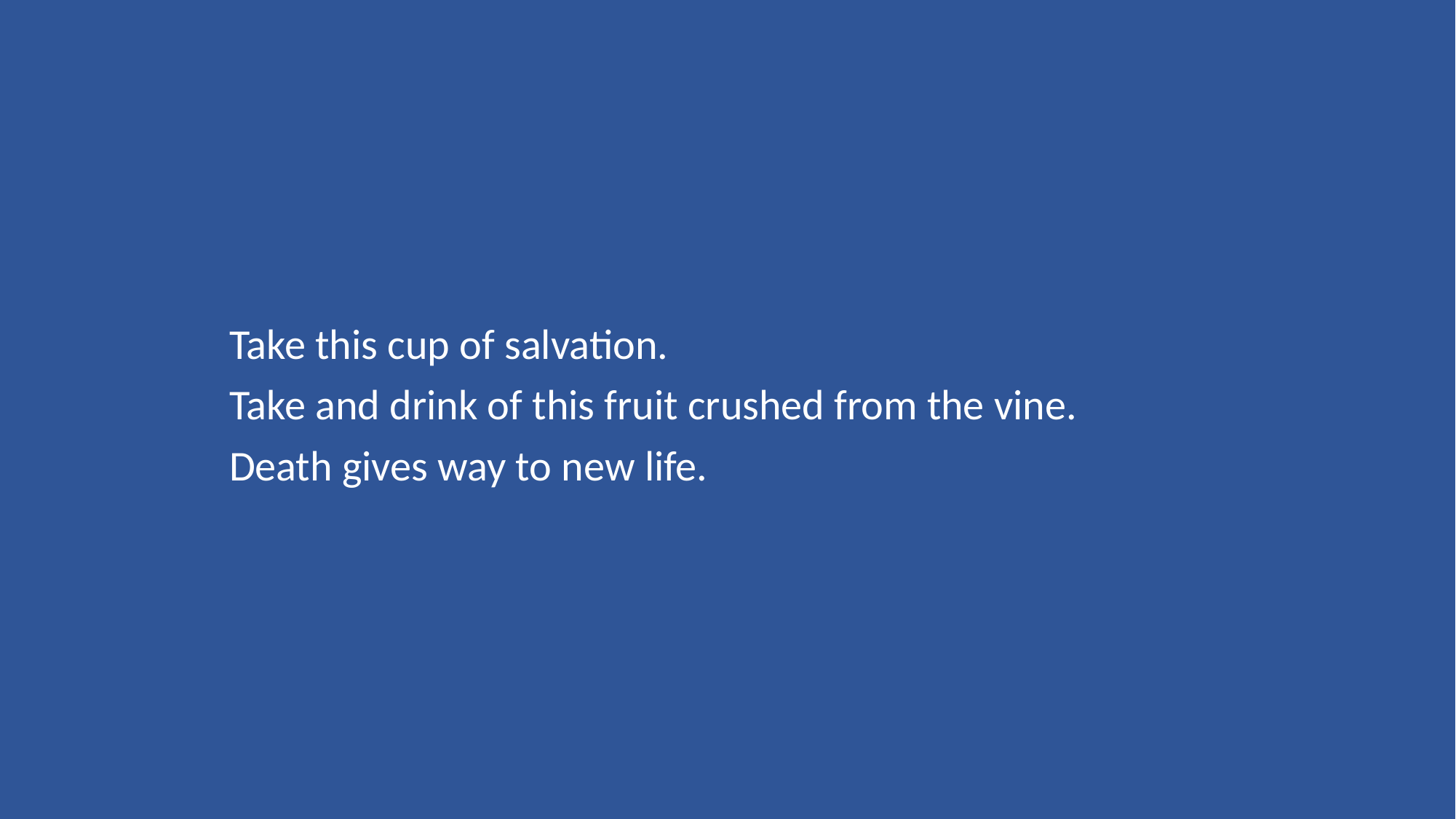

Take this cup of salvation.
Take and drink of this fruit crushed from the vine.
Death gives way to new life.